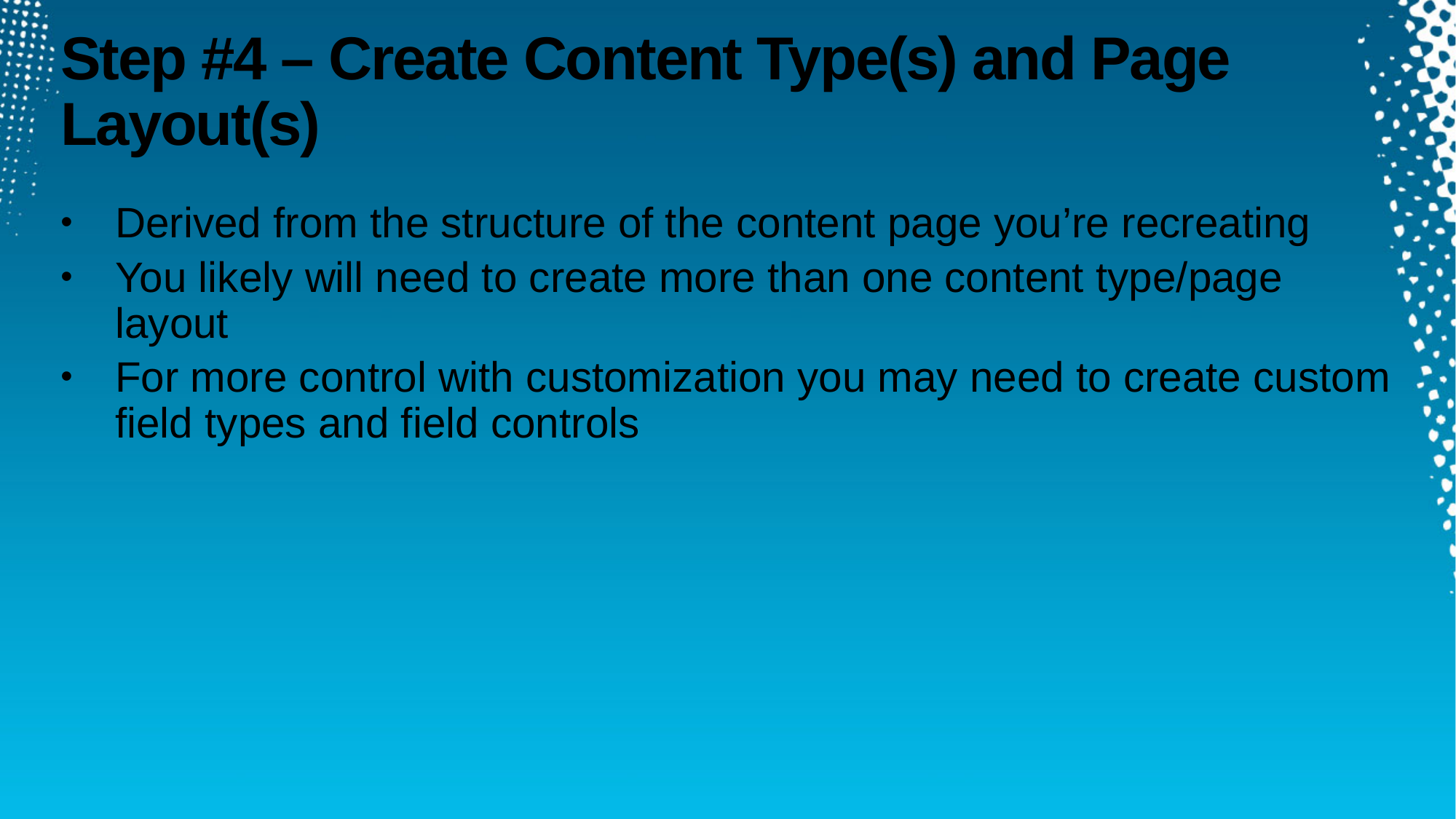

# Step #4 – Create Content Type(s) and Page Layout(s)
Derived from the structure of the content page you’re recreating
You likely will need to create more than one content type/page layout
For more control with customization you may need to create custom field types and field controls